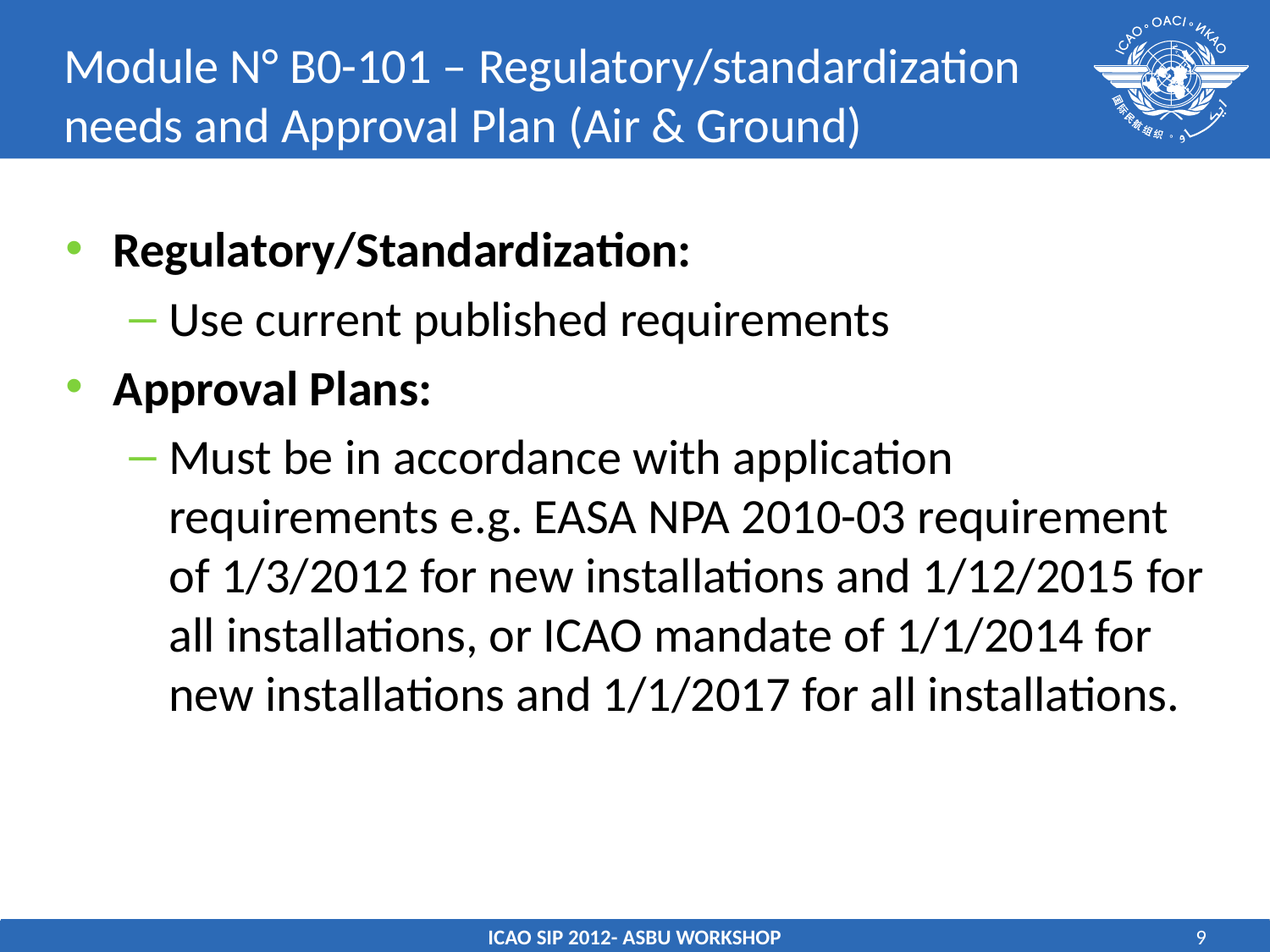

# Module N° B0-101 – Regulatory/standardization needs and Approval Plan (Air & Ground)
Regulatory/Standardization:
Use current published requirements
Approval Plans:
Must be in accordance with application requirements e.g. EASA NPA 2010-03 requirement of 1/3/2012 for new installations and 1/12/2015 for all installations, or ICAO mandate of 1/1/2014 for new installations and 1/1/2017 for all installations.

ICAO SIP 2012- ASBU WORKSHOP
9